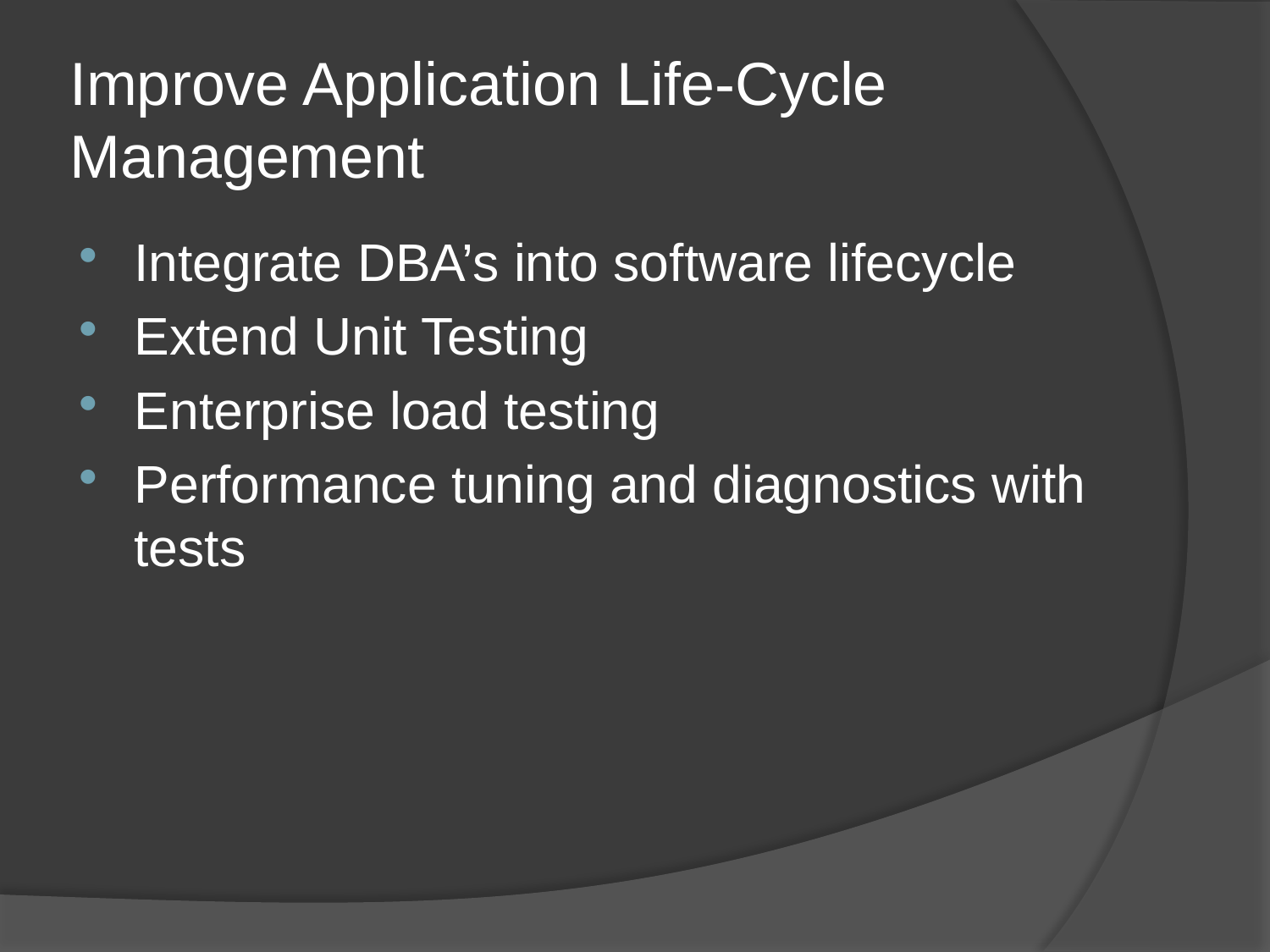

# Improve Application Life-Cycle Management
Integrate DBA’s into software lifecycle
Extend Unit Testing
Enterprise load testing
Performance tuning and diagnostics with tests